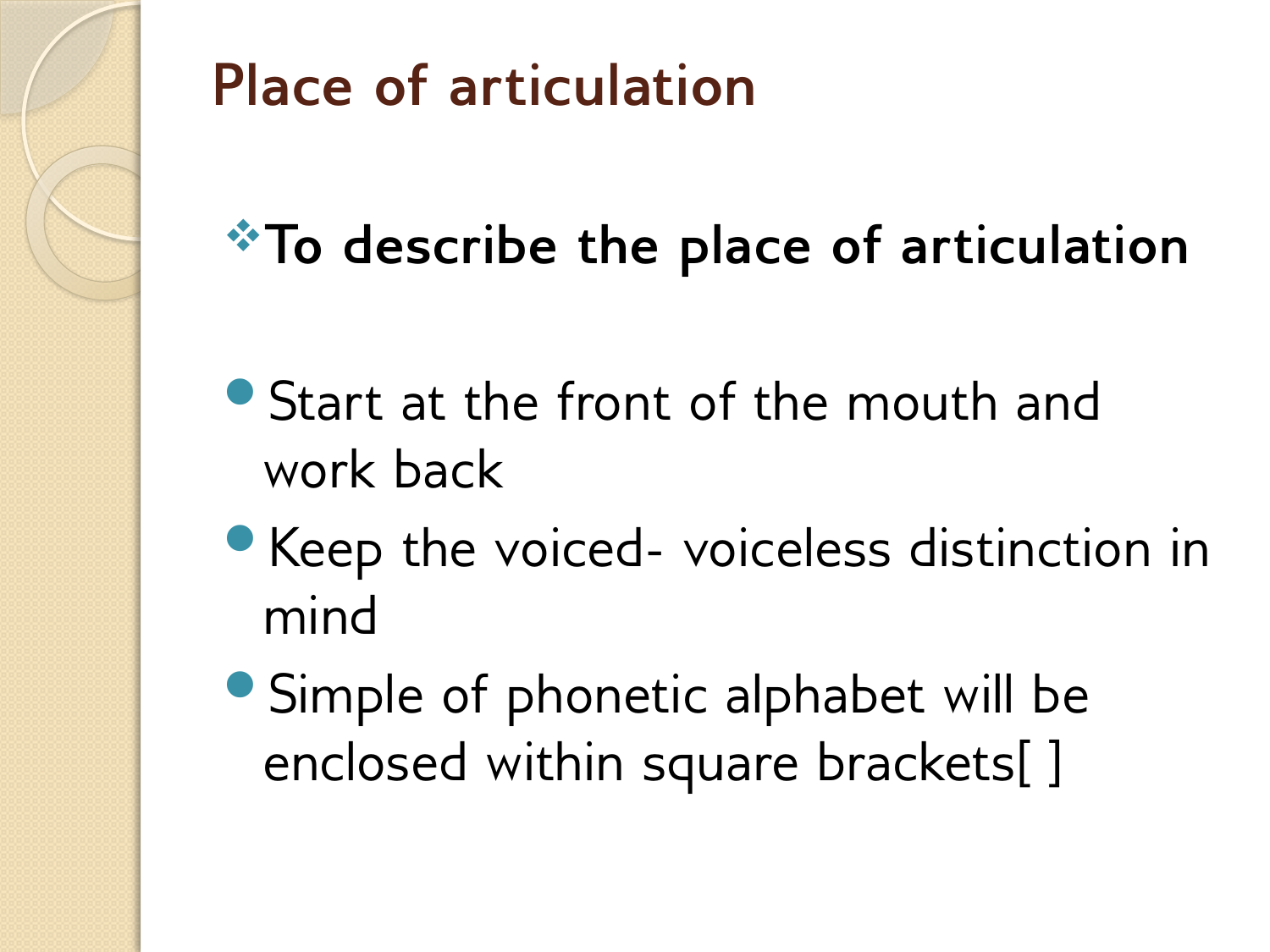

# Place of articulation
To describe the place of articulation

Start at the front of the mouth and work back
Keep the voiced- voiceless distinction in mind
Simple of phonetic alphabet will be enclosed within square brackets[ ]